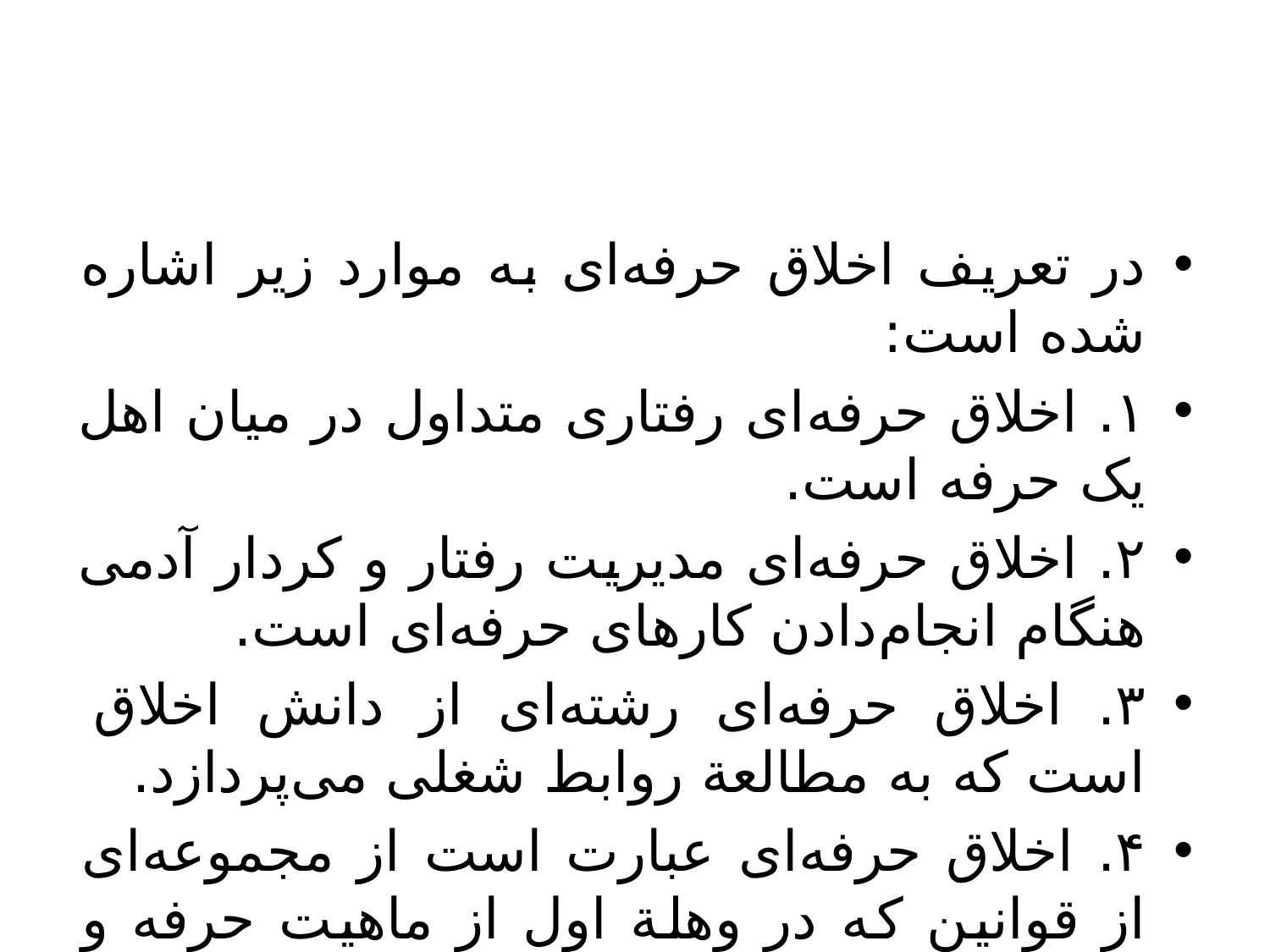

#
در تعریف اخلاق حرفه‌ای به موارد زیر اشاره شده است:
۱. اخلاق حرفه‌ای رفتاری متداول در میان اهل یک حرفه است.
۲. اخلاق حرفه‌ای مدیریت رفتار و کردار آدمی هنگام انجام‌دادن کارهای حرفه‌ای است.
۳. اخلاق حرفه‌ای رشته‌ای از دانش اخلاق است که به مطالعة روابط شغلی می‌پردازد.
۴. اخلاق حرفه‌ای عبارت است از مجموعه‌ای از قوانین که در وهلة اول از ماهیت حرفه و شغل به دست می‌آید.